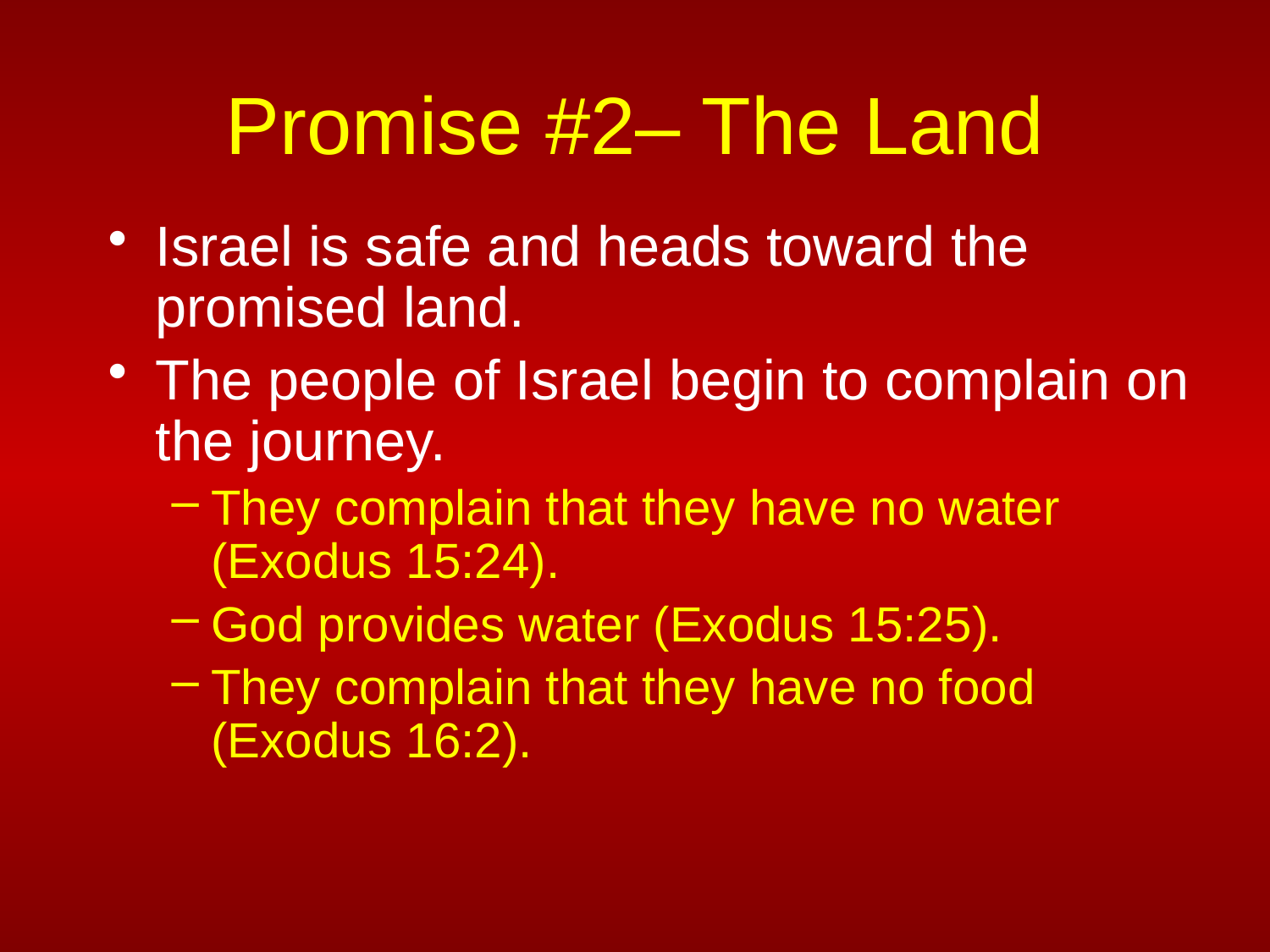

# Promise #2– The Land
Israel is safe and heads toward the promised land.
The people of Israel begin to complain on the journey.
They complain that they have no water (Exodus 15:24).
God provides water (Exodus 15:25).
They complain that they have no food (Exodus 16:2).